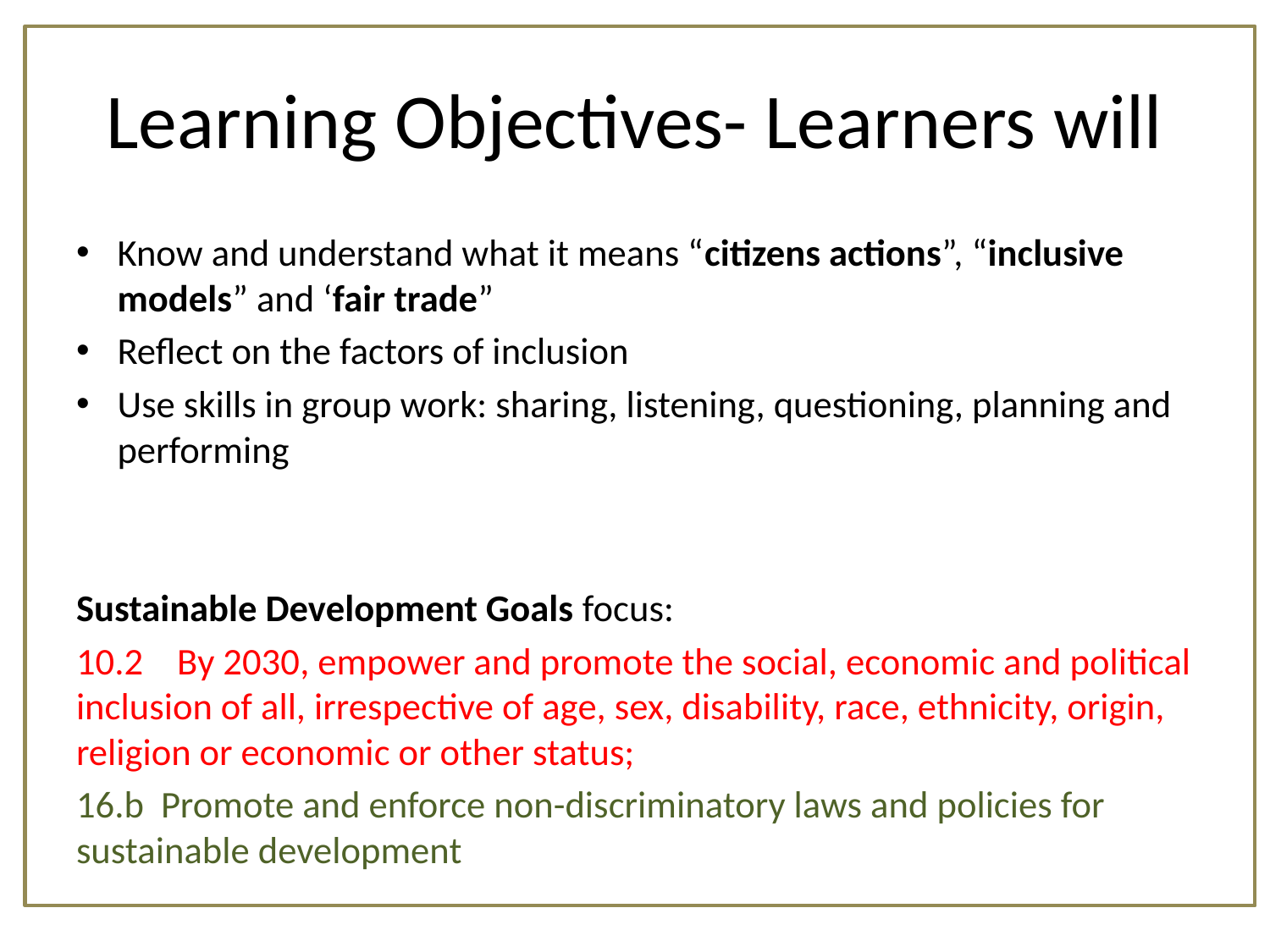

# Learning Objectives- Learners will
Know and understand what it means “citizens actions”, “inclusive models” and ‘fair trade”
Reflect on the factors of inclusion
Use skills in group work: sharing, listening, questioning, planning and performing

Sustainable Development Goals focus:
10.2    By 2030, empower and promote the social, economic and political inclusion of all, irrespective of age, sex, disability, race, ethnicity, origin, religion or economic or other status;
16.b  Promote and enforce non-discriminatory laws and policies for sustainable development